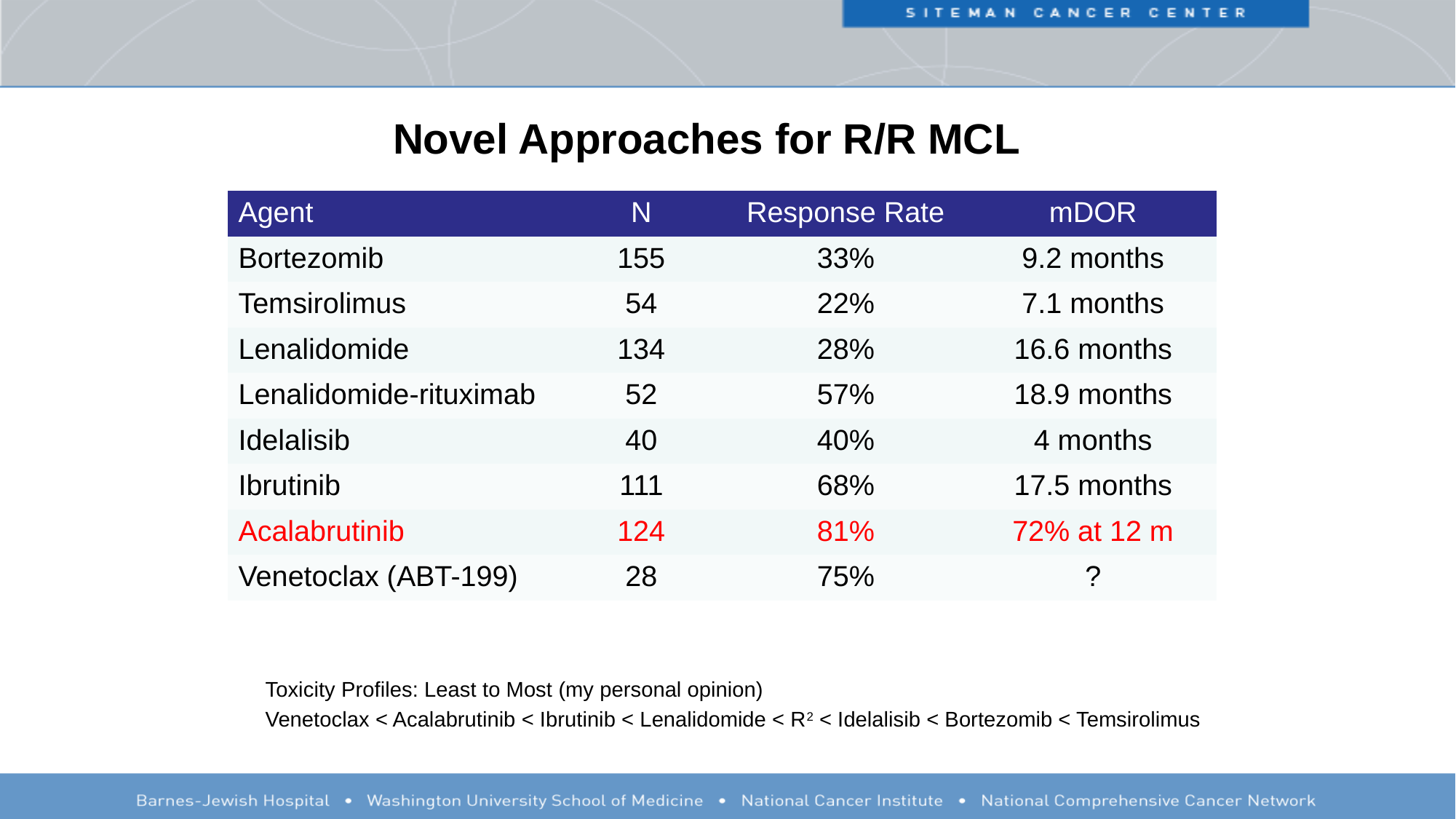

# Novel Approaches for R/R MCL
| Agent | N | Response Rate | mDOR |
| --- | --- | --- | --- |
| Bortezomib | 155 | 33% | 9.2 months |
| Temsirolimus | 54 | 22% | 7.1 months |
| Lenalidomide | 134 | 28% | 16.6 months |
| Lenalidomide-rituximab | 52 | 57% | 18.9 months |
| Idelalisib | 40 | 40% | 4 months |
| Ibrutinib | 111 | 68% | 17.5 months |
| Acalabrutinib | 124 | 81% | 72% at 12 m |
| Venetoclax (ABT-199) | 28 | 75% | ? |

Toxicity Profiles: Least to Most (my personal opinion)
Venetoclax < Acalabrutinib < Ibrutinib < Lenalidomide < R2 < Idelalisib < Bortezomib < Temsirolimus